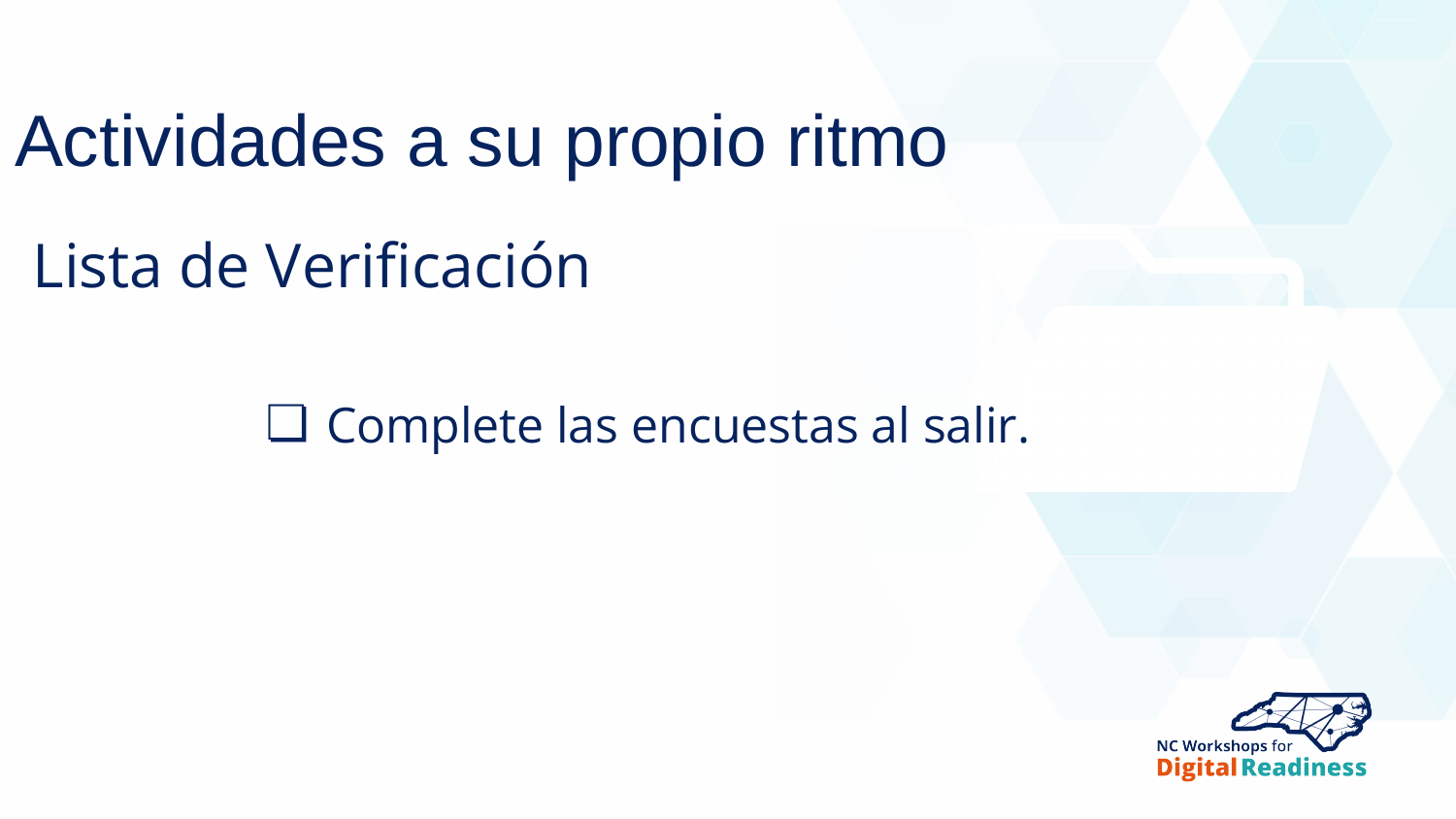

# Actividades a su propio ritmo
Lista de Verificación

Complete las encuestas al salir.